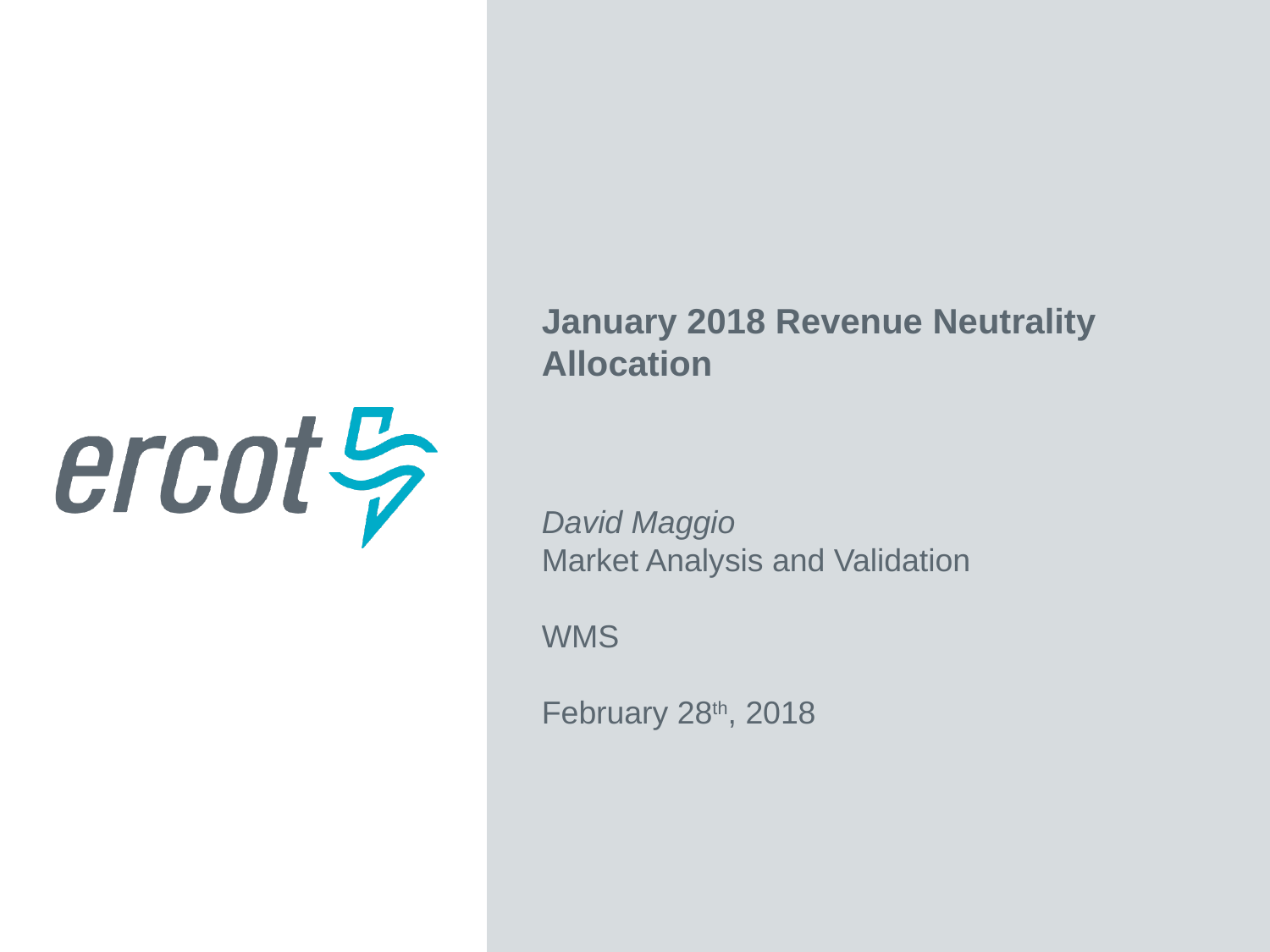

January 2018 Revenue Neutrality Allocation

David Maggio
Market Analysis and Validation

WMS

February 28th, 2018